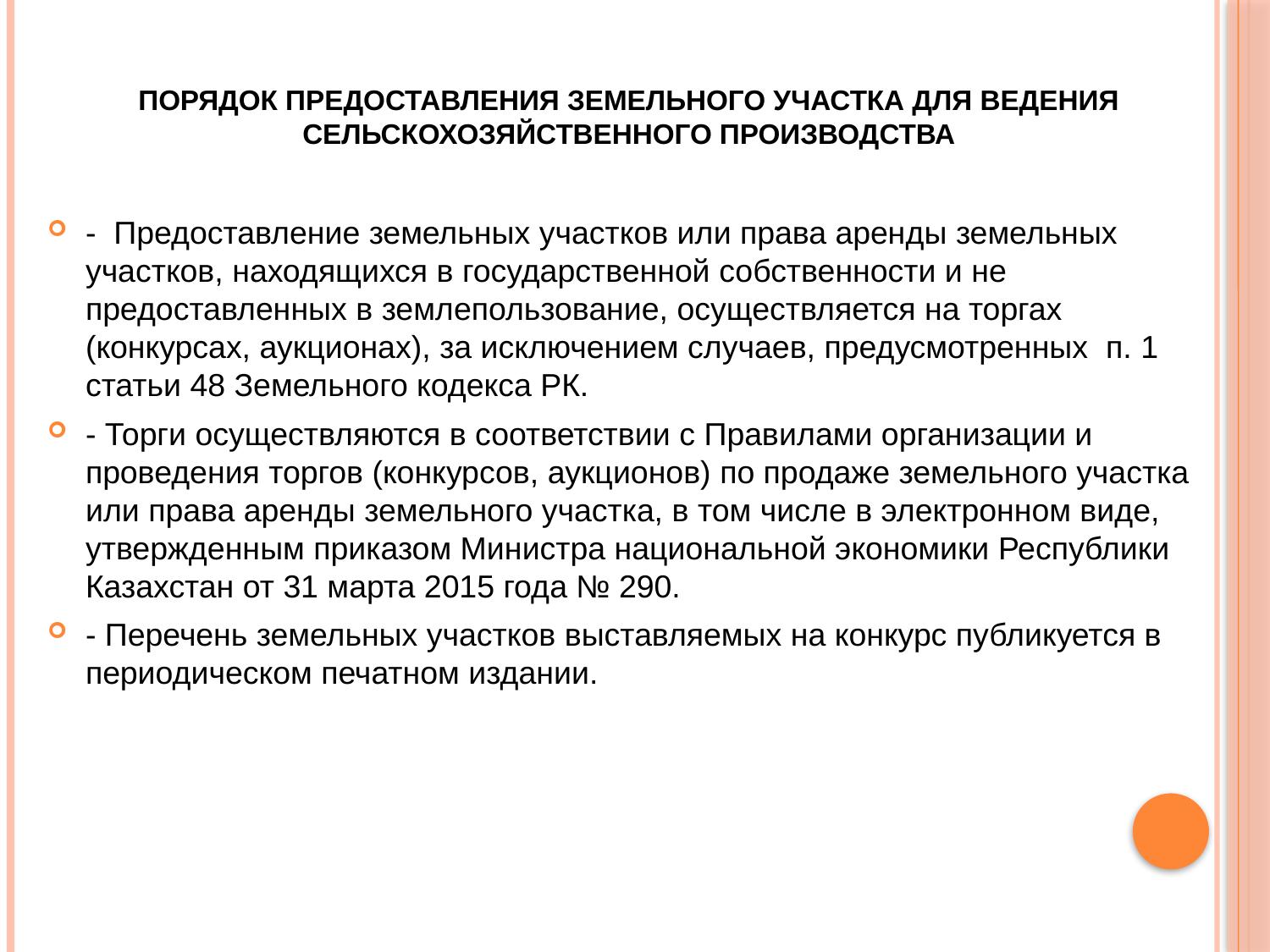

# Порядок предоставления земельного участка для ведения сельскохозяйственного производства
-  Предоставление земельных участков или права аренды земельных участков, находящихся в государственной собственности и не предоставленных в землепользование, осуществляется на торгах (конкурсах, аукционах), за исключением случаев, предусмотренных  п. 1 статьи 48 Земельного кодекса РК.
- Торги осуществляются в соответствии с Правилами организации и проведения торгов (конкурсов, аукционов) по продаже земельного участка или права аренды земельного участка, в том числе в электронном виде, утвержденным приказом Министра национальной экономики Республики Казахстан от 31 марта 2015 года № 290.
- Перечень земельных участков выставляемых на конкурс публикуется в периодическом печатном издании.